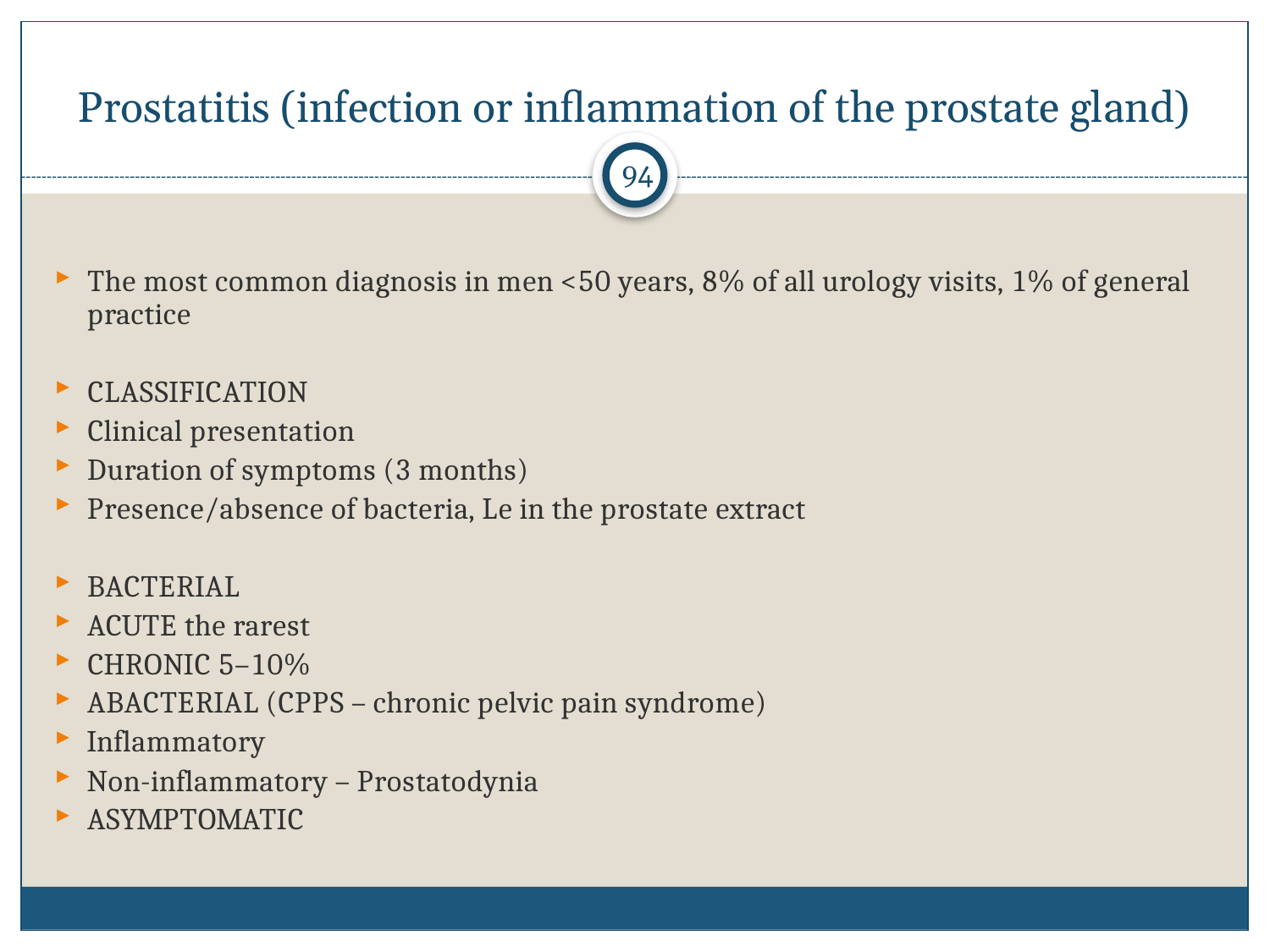

# Prostatitis (infection or inflammation of the prostate gland)
94

The most common diagnosis in men <50 years, 8% of all urology visits, 1% of general practice

CLASSIFICATION
Clinical presentation
Duration of symptoms (3 months)
Presence/absence of bacteria, Le in the prostate extract

BACTERIAL
ACUTE the rarest
CHRONIC 5–10%
ABACTERIAL (CPPS – chronic pelvic pain syndrome)
Inflammatory
Non-inflammatory – Prostatodynia
ASYMPTOMATIC